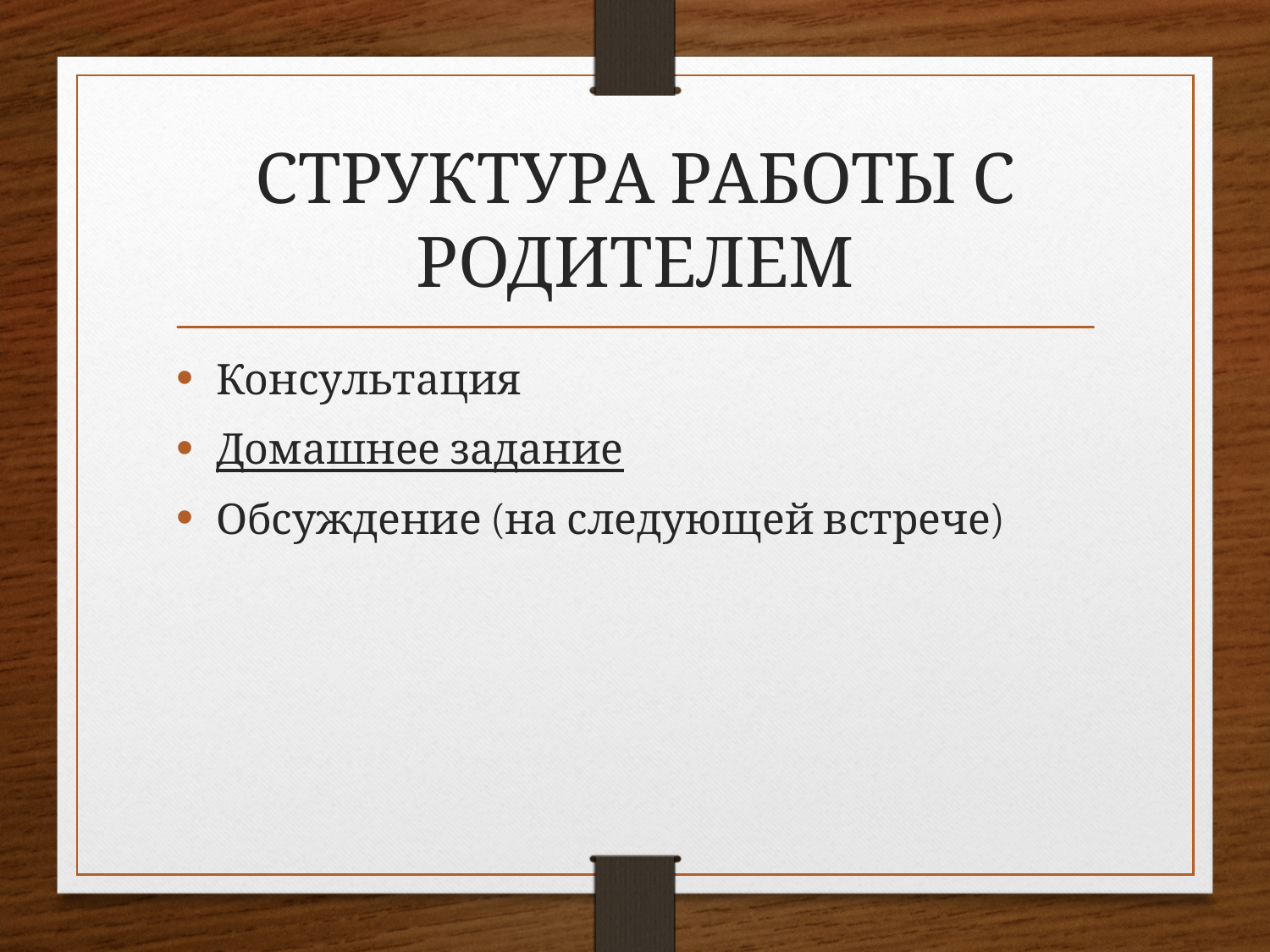

# СТРУКТУРА РАБОТЫ С РОДИТЕЛЕМ
Консультация
Домашнее задание
Обсуждение (на следующей встрече)